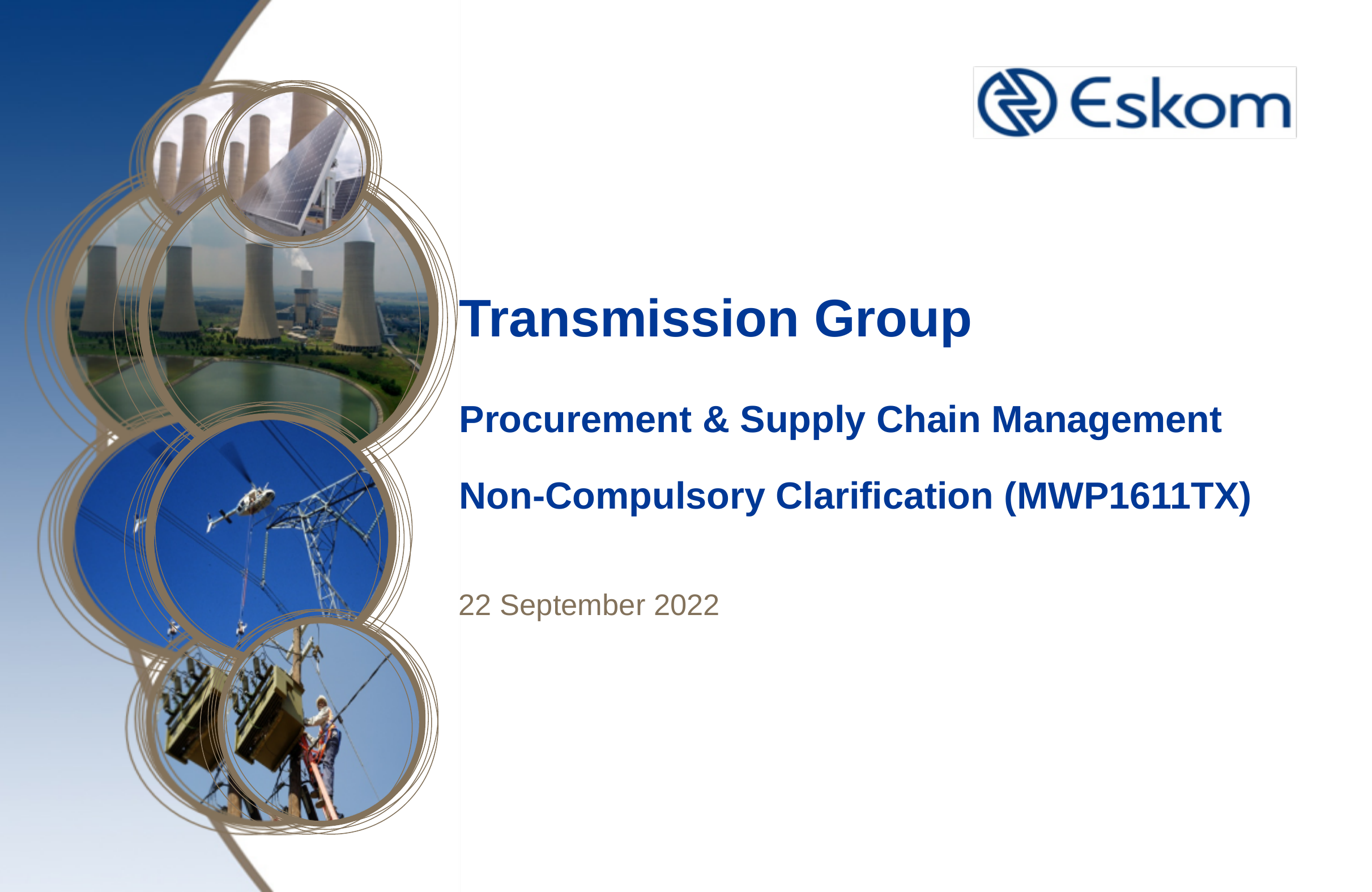

# Transmission Group Procurement & Supply Chain Management Non-Compulsory Clarification (MWP1611TX)
22 September 2022